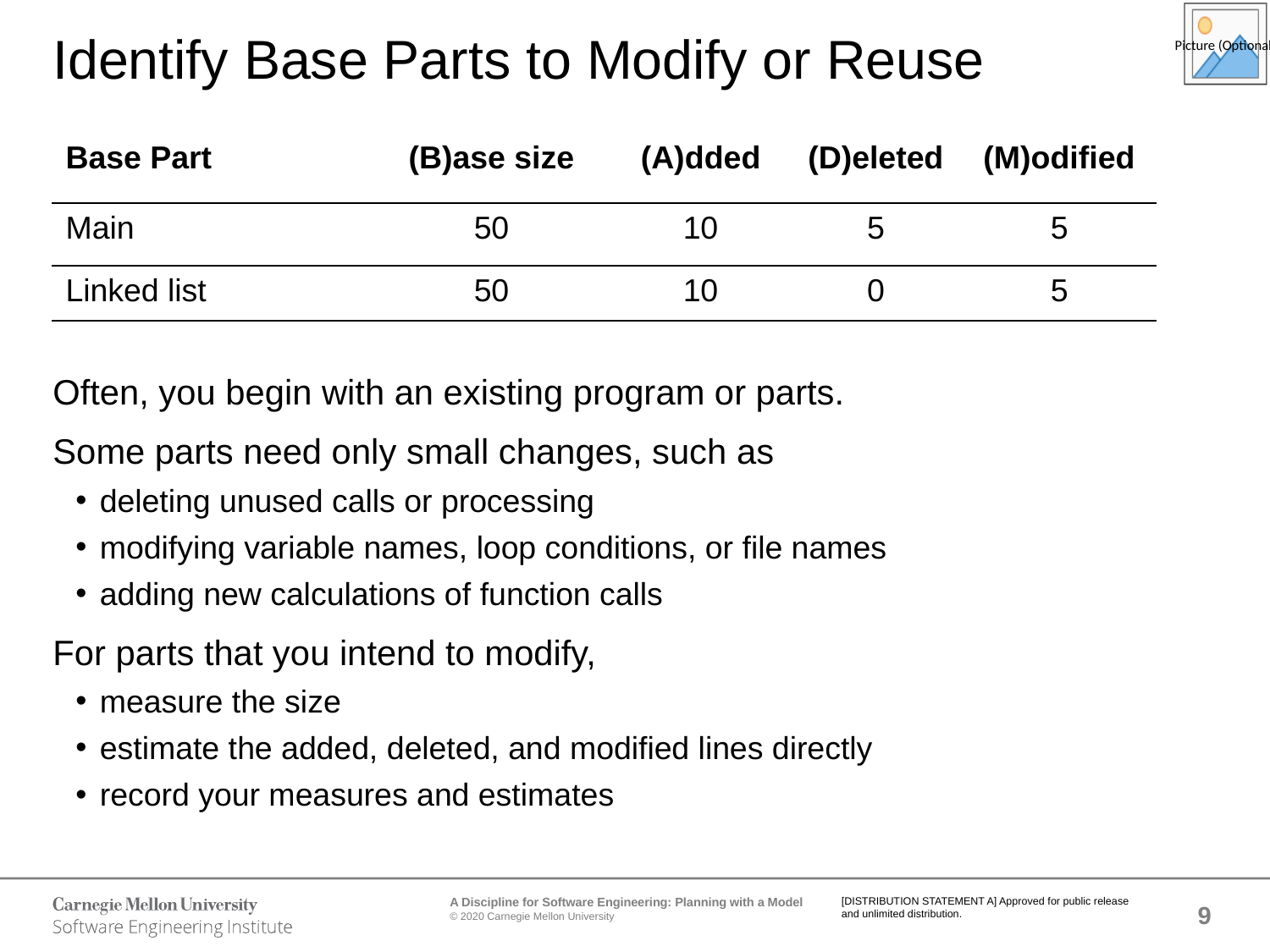

# Identify Base Parts to Modify or Reuse
| Base Part | (B)ase size | (A)dded | (D)eleted | (M)odified |
| --- | --- | --- | --- | --- |
| Main | 50 | 10 | 5 | 5 |
| Linked list | 50 | 10 | 0 | 5 |
Often, you begin with an existing program or parts.
Some parts need only small changes, such as
deleting unused calls or processing
modifying variable names, loop conditions, or file names
adding new calculations of function calls
For parts that you intend to modify,
measure the size
estimate the added, deleted, and modified lines directly
record your measures and estimates